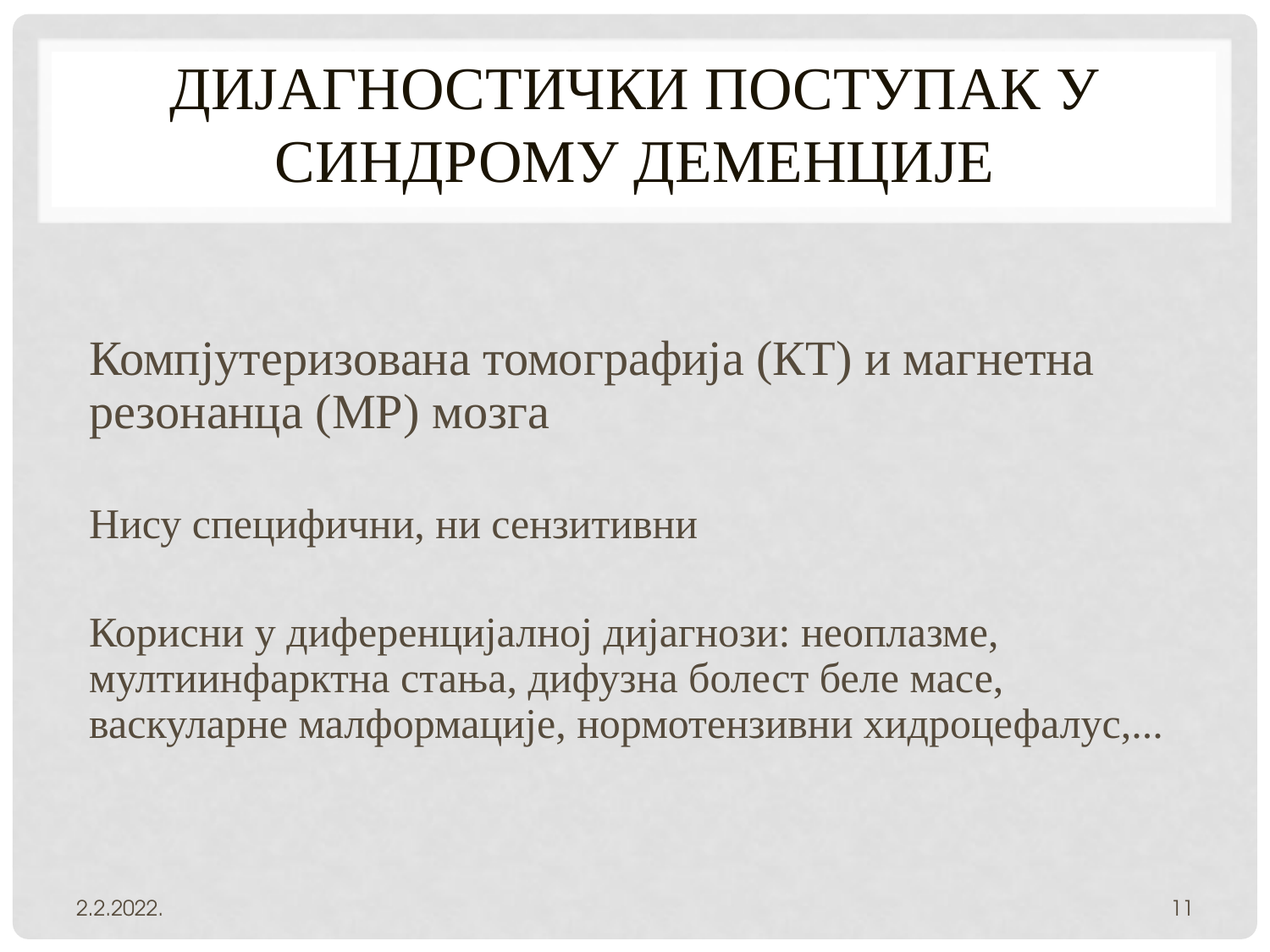

# ДИЈАГНОСТИЧКИ ПОСТУПАК у синдрому деменције
Компјутеризована томографија (КТ) и магнетна резонанца (МР) мозга

Нису специфични, ни сензитивни

Корисни у диференцијалној дијагнози: неоплазме, мултиинфарктна стања, дифузна болест беле масе, васкуларне малформације, нормотензивни хидроцефалус,...

2.2.2022.
11